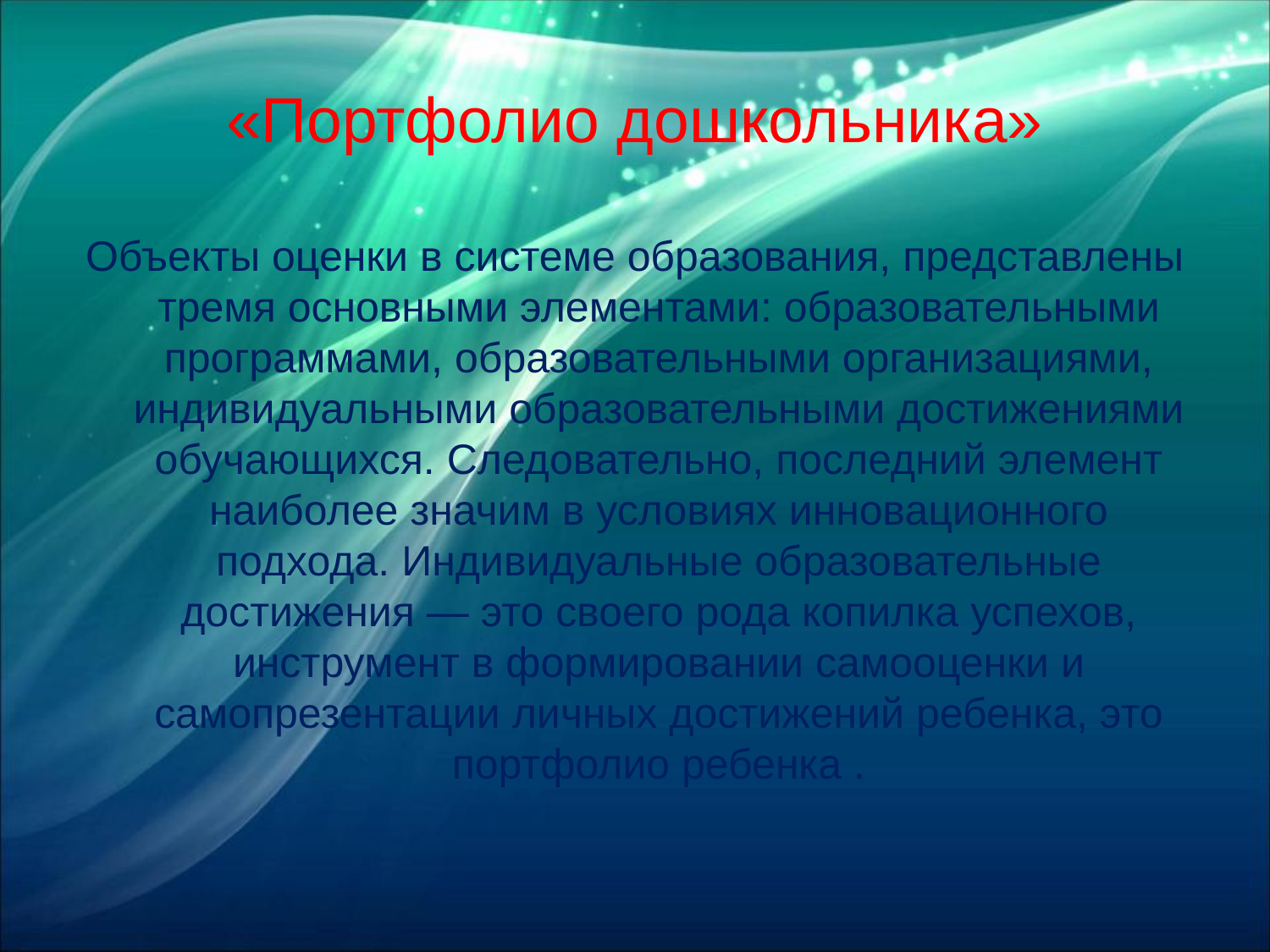

# «Портфолио дошкольника»
Объекты оценки в системе образования, представлены тремя основными элементами: образовательными программами, образовательными организациями, индивидуальными образовательными достижениями обучающихся. Следовательно, последний элемент наиболее значим в условиях инновационного подхода. Индивидуальные образовательные достижения — это своего рода копилка успехов, инструмент в формировании самооценки и самопрезентации личных достижений ребенка, это портфолио ребенка .